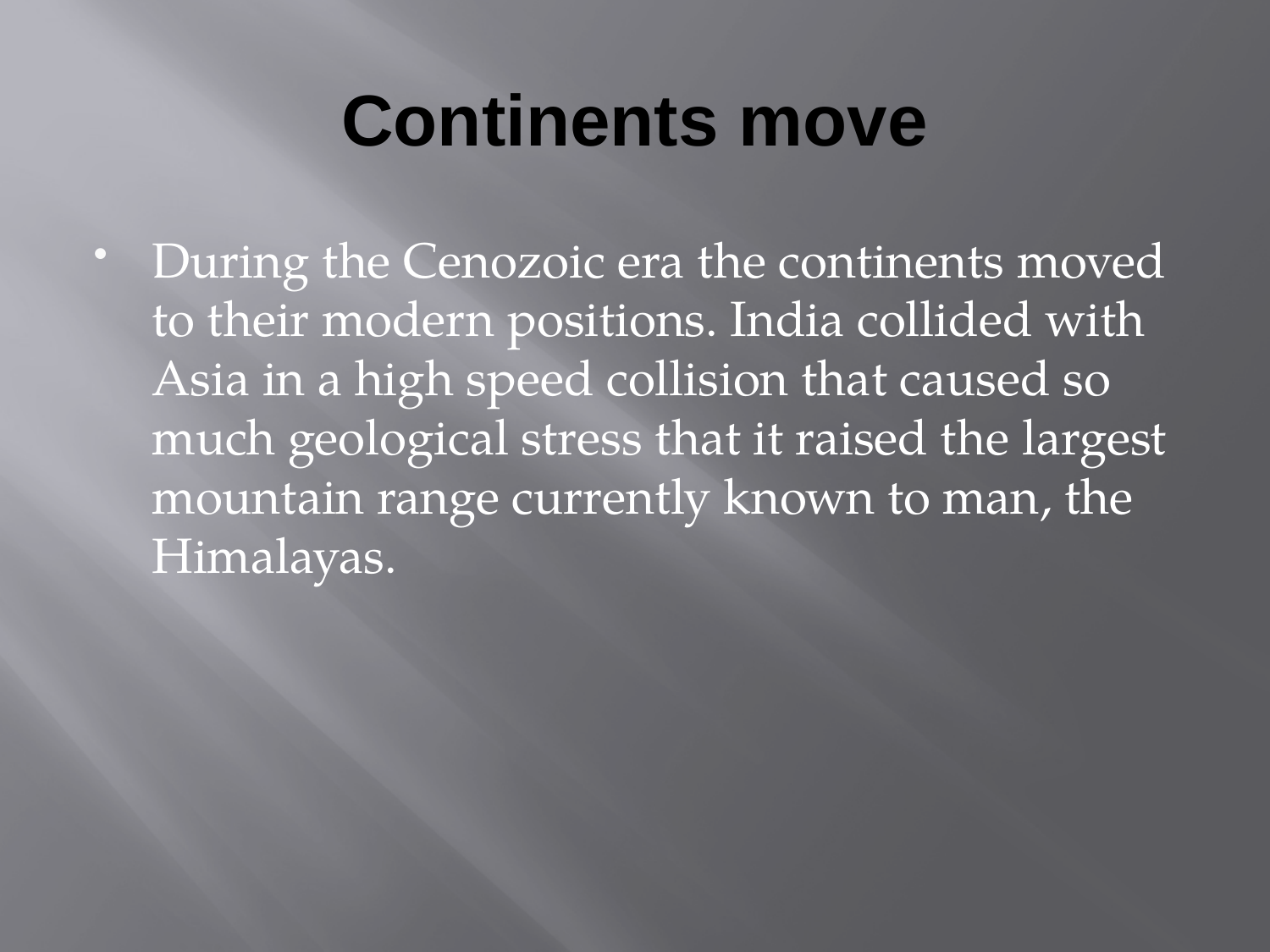

# Continents move
During the Cenozoic era the continents moved to their modern positions. India collided with Asia in a high speed collision that caused so much geological stress that it raised the largest mountain range currently known to man, the Himalayas.